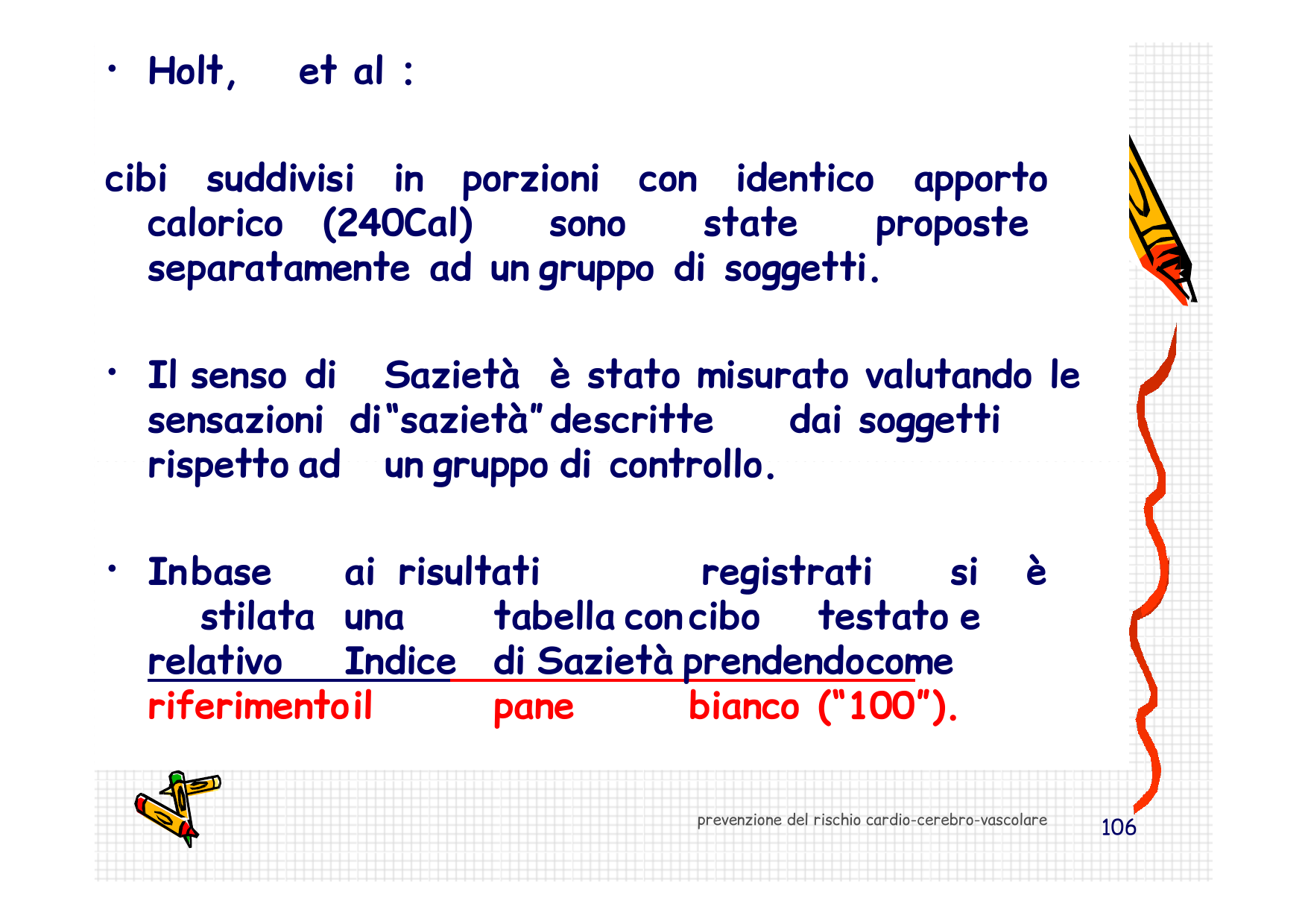

Holt,	et	al	:

cibi  suddivisi  in  porzioni  con  identico  apporto  calorico (240Cal)  sono  state  proposte  separatamente  ad  un gruppo  di  soggetti.

Il	senso	di		Sazietà	è	stato	misurato		valutando	le sensazioni	di	“sazietà”	descritte	dai	soggetti	rispetto ad		un	gruppo	 di	controllo.

In	base	ai	 risultati	 registrati	si	è	 stilata	una	tabella con	cibo		testato	 e	relativo	Indice	di	Sazietà prendendo	come	riferimento	il		pane	bianco	(“100”).

Provincia Milano 1

prevenzione del rischio cardio-cerebro-vascolare

106